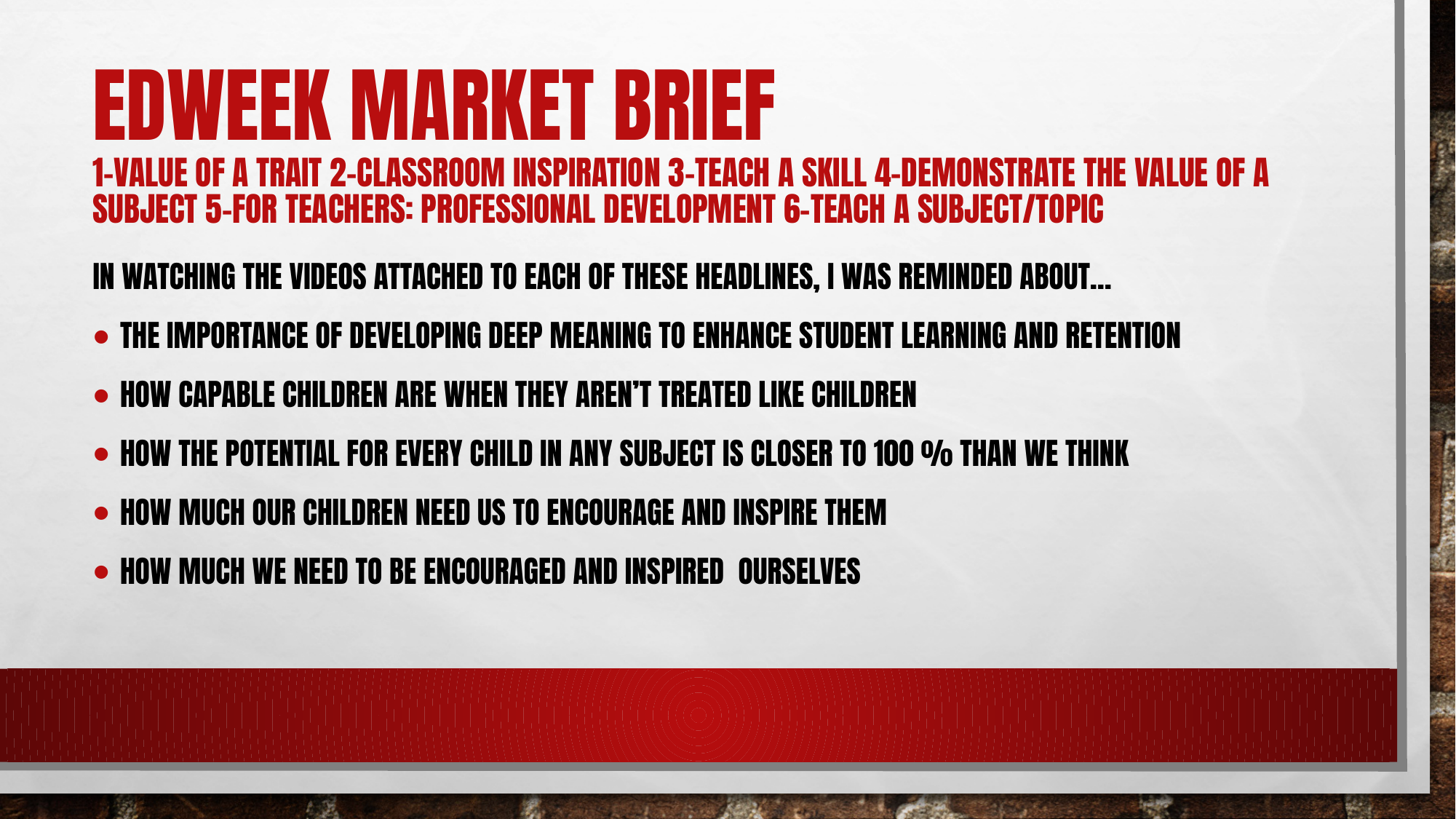

# EDWeek Market Brief 1-Value of a trait 2-Classroom inspiration 3-Teach a Skill 4-Demonstrate the value of a subject 5-For Teachers: Professional Development 6-Teach a subject/Topic
IN watching the videos attached to each of these headlines, I was reminded about…
the importance of developing deep meaning to enhance student learning and retention
How capable children are when they aren’t treated like children
How the potential for every child in any subject is closer to 100 % than we think
How much our children need us to encourage and inspire them
How much we need to be encouraged and inspired  ourselves